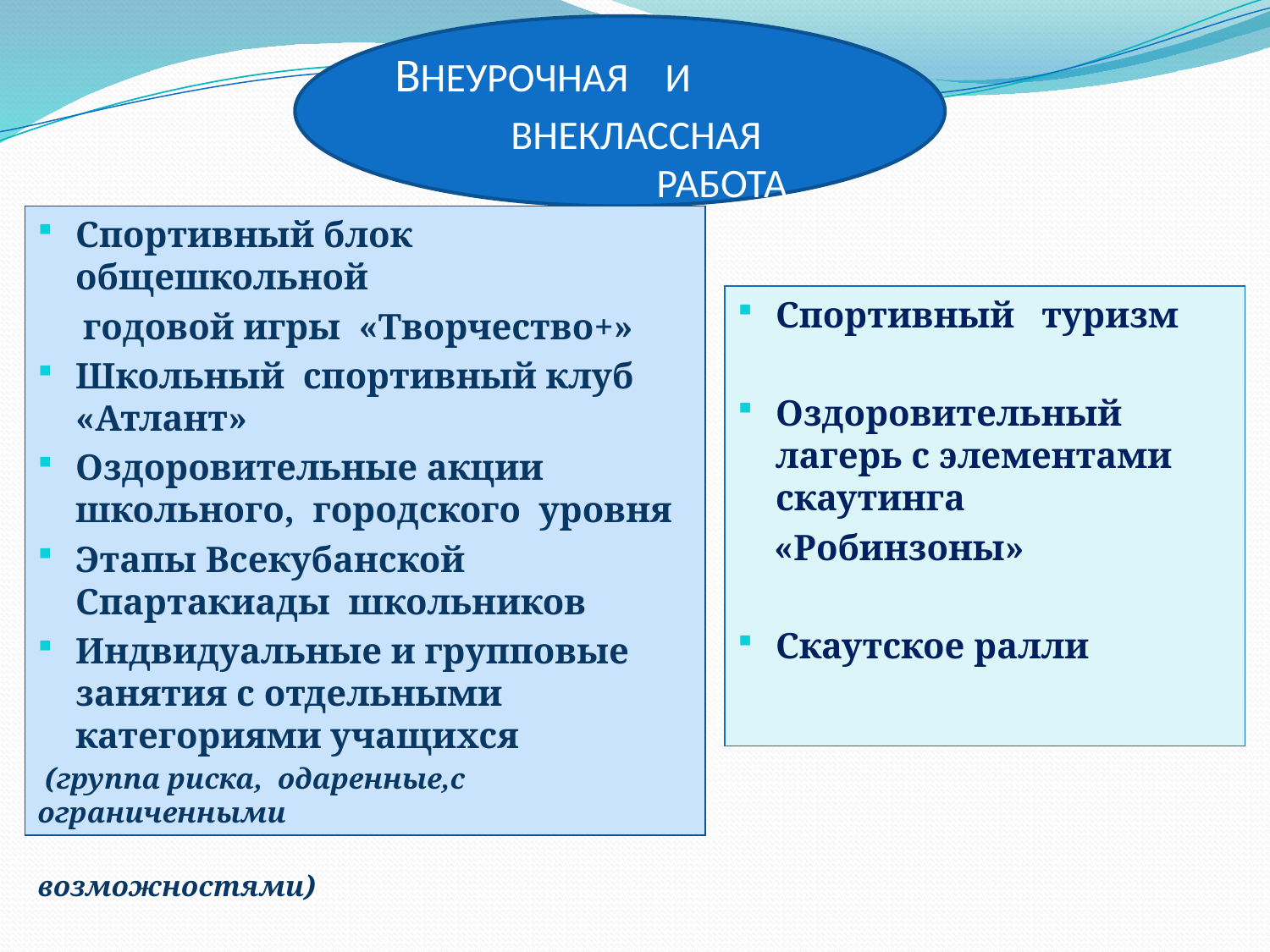

# ВНЕУРОЧНАЯ    И ВНЕКЛАССНАЯ РАБОТА

Спортивный блок   общешкольной
     годовой игры  «Творчество+»
Школьный  спортивный клуб «Атлант»
Оздоровительные акции  школьного,  городского  уровня
Этапы Всекубанской Спартакиады  школьников
Индвидуальные и групповые занятия с отдельными категориями учащихся
 (группа риска,  одаренные,с ограниченными
                                                               возможностями)

Спортивный   туризм

Оздоровительный  лагерь с элементами скаутинга
    «Робинзоны»

Скаутское ралли